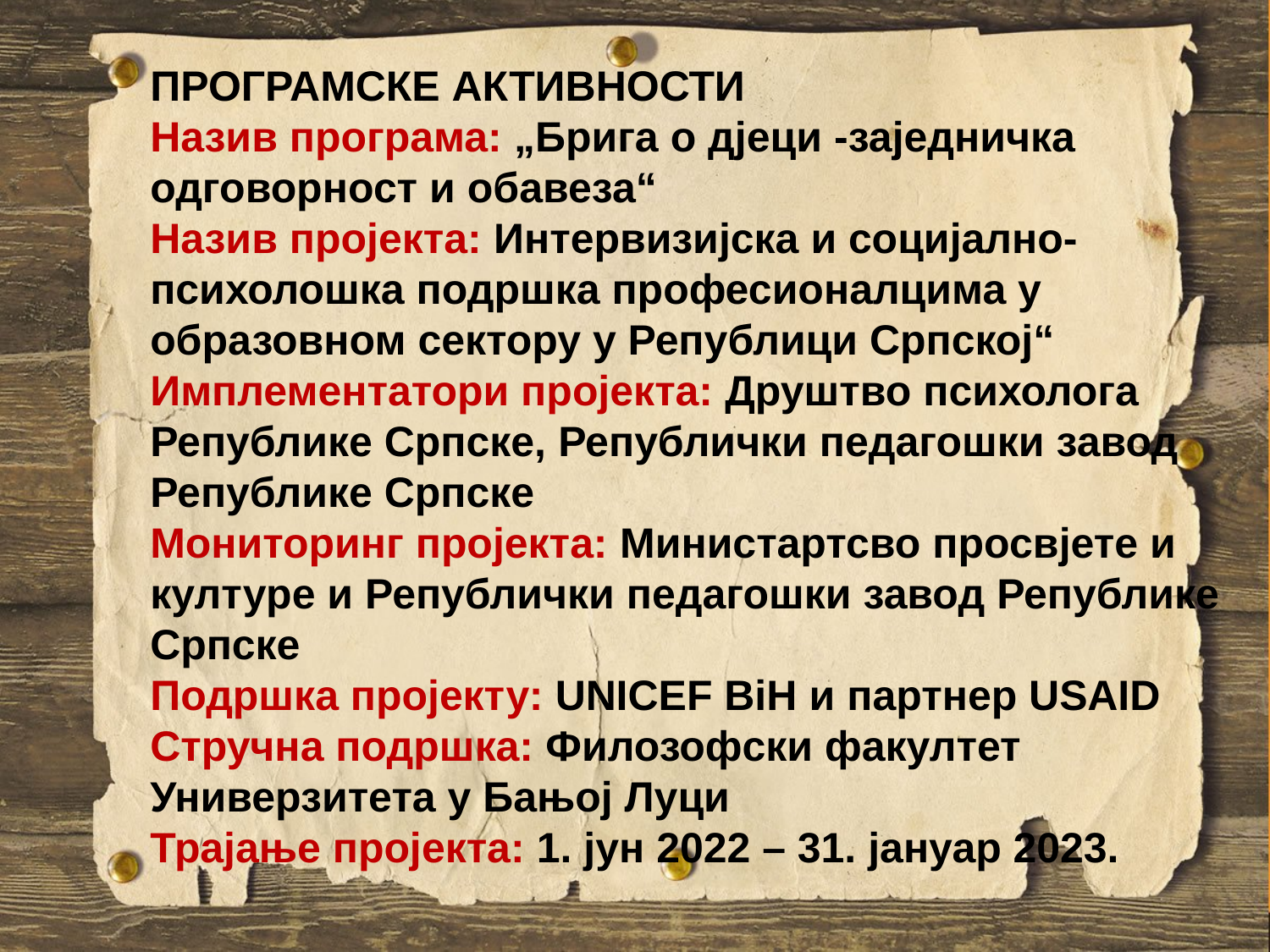

ПРОГРАМСКЕ АКТИВНОСТИ
Назив програма: „Брига о дјеци -заједничка одговорност и обавеза“
Назив пројекта: Интервизијска и социјално-психолошка подршка професионалцима у образовном сектору у Републици Српској“
Имплементатори пројекта: Друштво психолога Републике Српске, Републички педагошки завод Републике Српске
Мониторинг пројекта: Министартсво просвјете и културе и Републички педагошки завод Републике Српске
Подршка пројекту: UNICEF BiH и партнер USAID
Стручна подршка: Филозофски факултет Универзитета у Бањој Луци
Трајање пројекта: 1. јун 2022 – 31. јануар 2023.